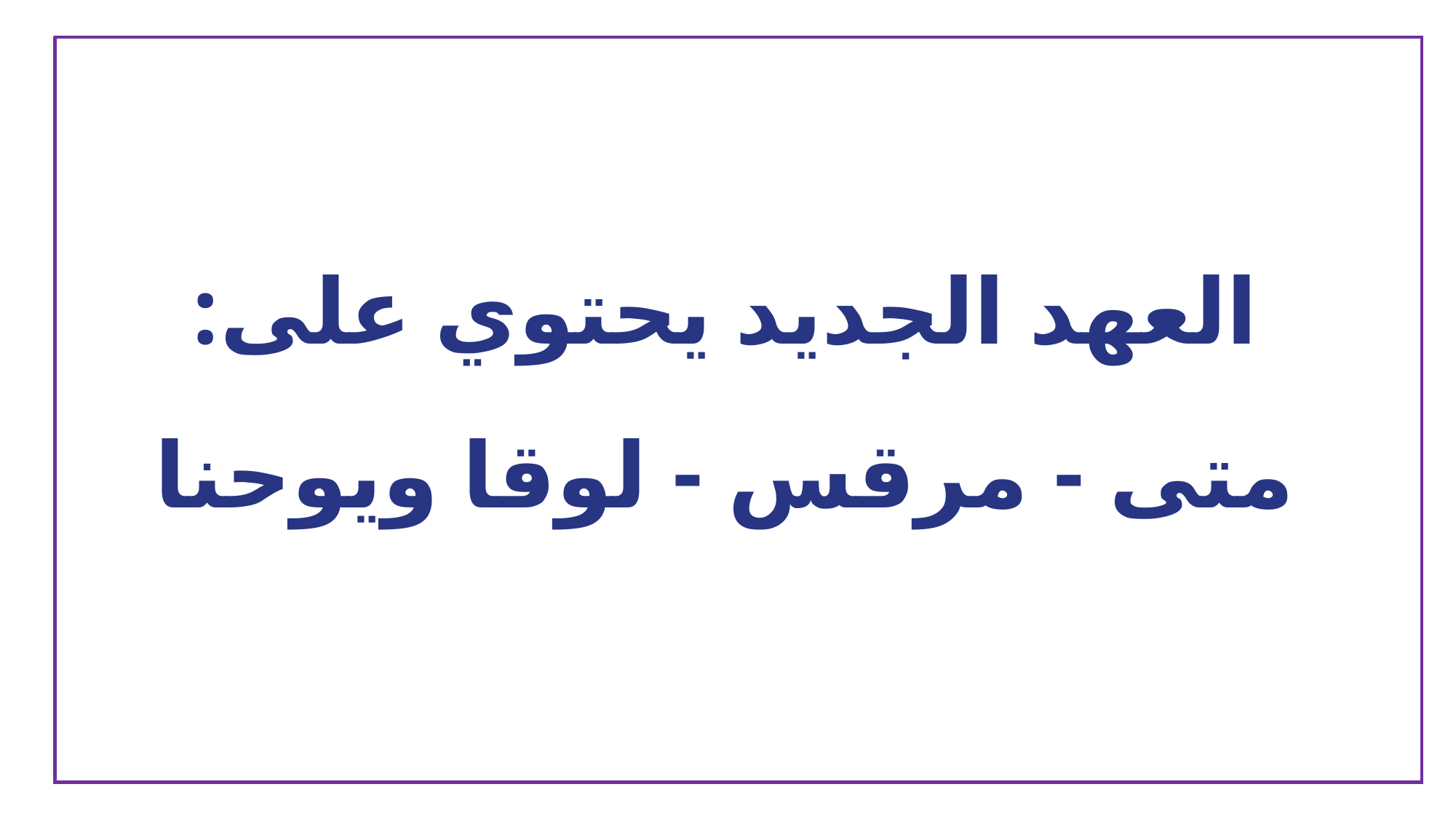

العهد الجديد يحتوي على:
متى - مرقس - لوقا ويوحنا